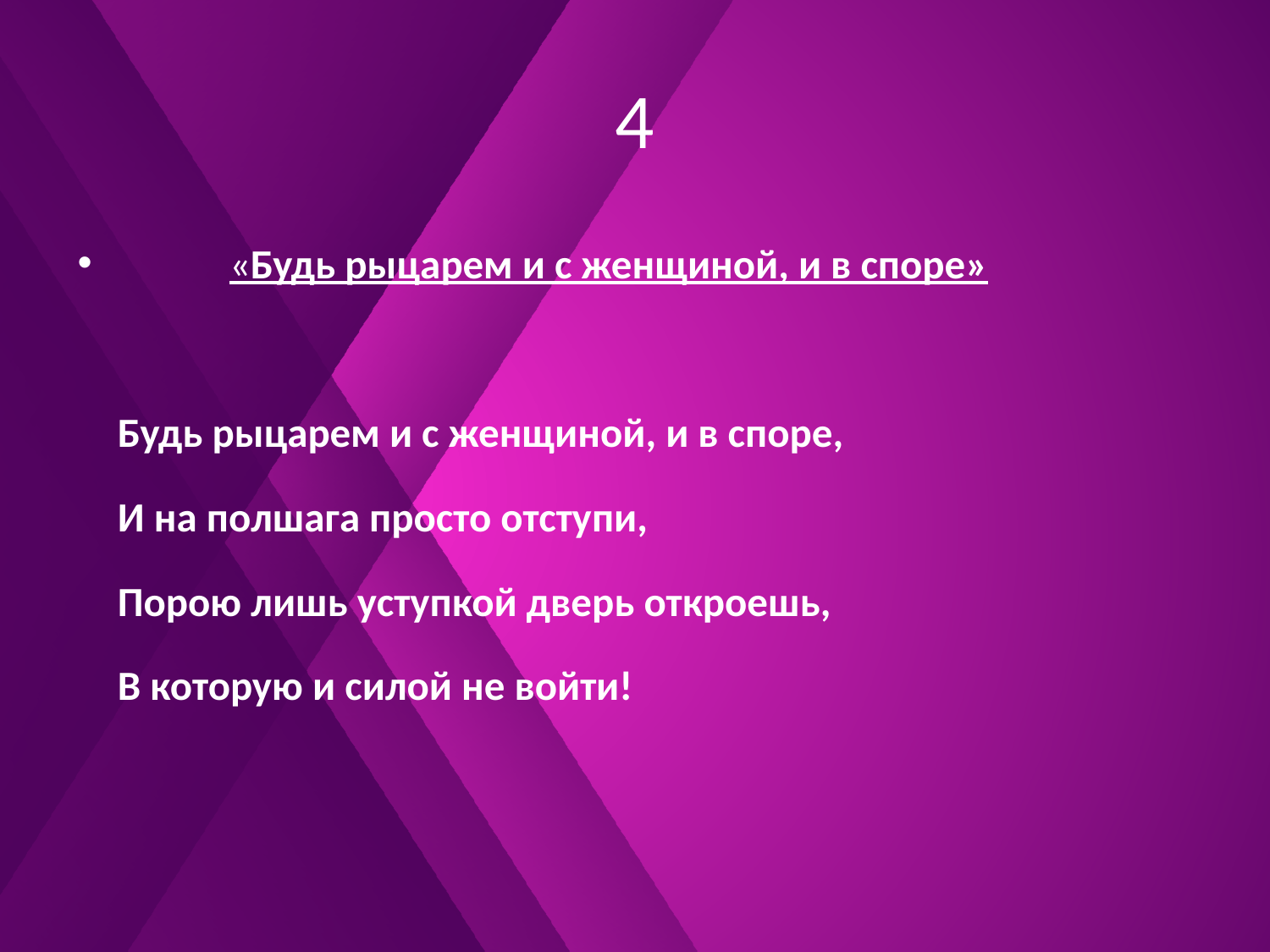

# 4
            «Будь рыцарем и с женщиной, и в споре»
Будь рыцарем и с женщиной, и в споре,
И на полшага просто отступи,
Порою лишь уступкой дверь откроешь,
В которую и силой не войти!